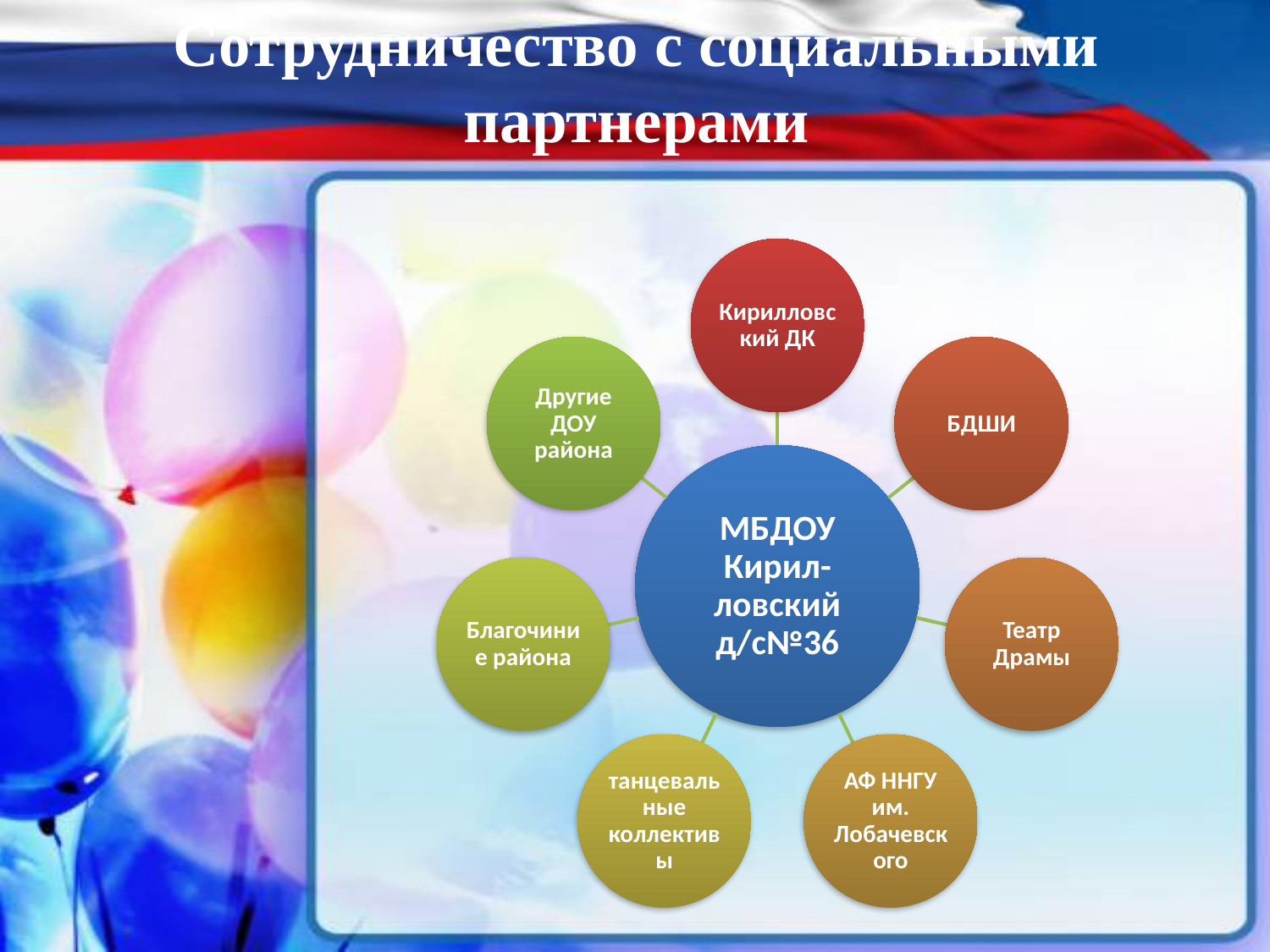

# Сотрудничество с социальными партнерами
МБДОУ Кирил-ловский д/с№36

Кирилловский ДК

БДШИ

Театр Драмы

АФ ННГУ им. Лобачевского

танцевальные коллективы

Благочиние района

Другие ДОУ района